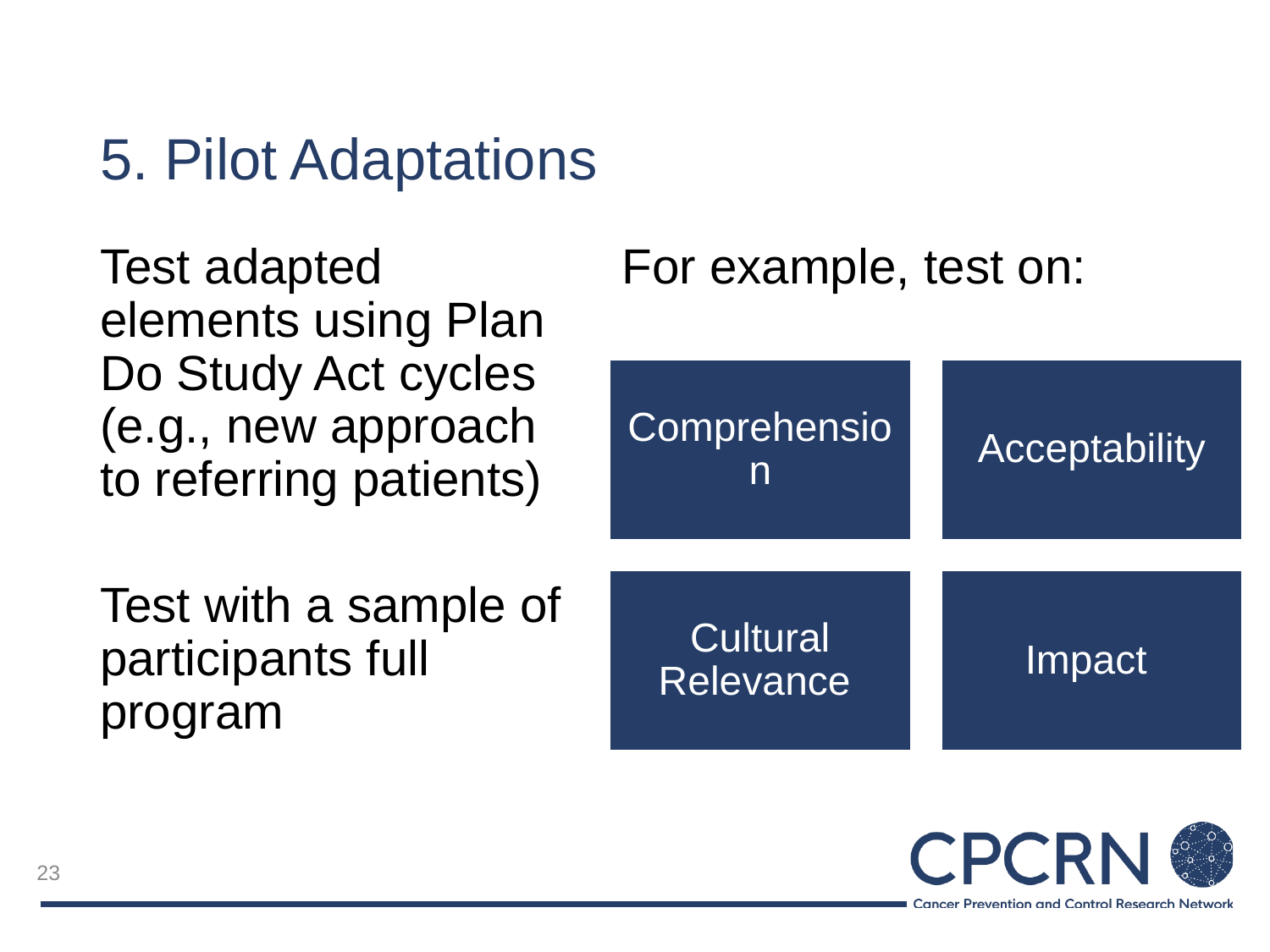

# 5. Pilot Adaptations
For example, test on:

Test adapted elements using Plan Do Study Act cycles (e.g., new approach to referring patients)
Test with a sample of participants full program
Comprehension
Acceptability
Cultural Relevance
Impact
23